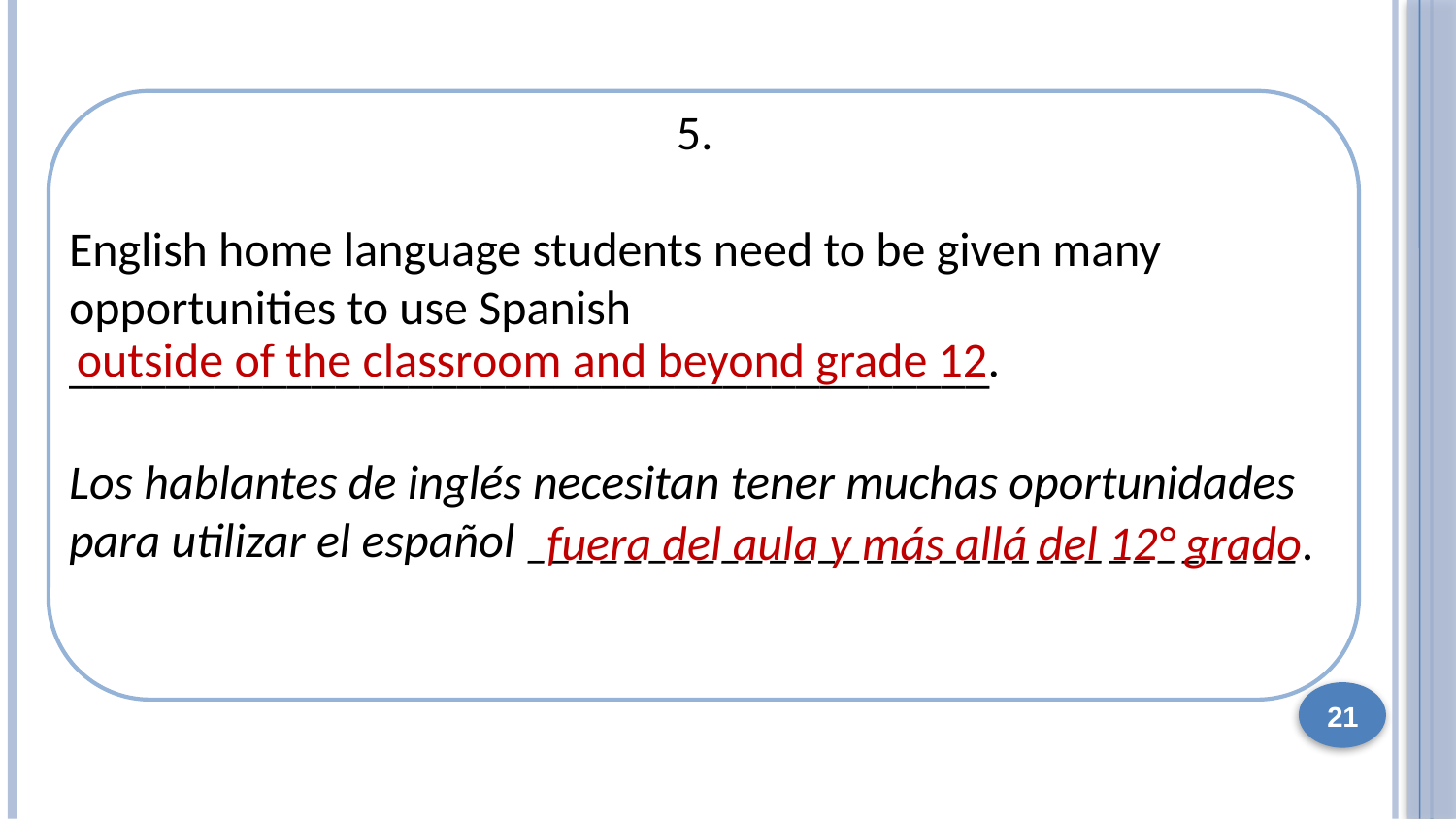

.  Research shows that all DLI children – regdless of home language –_______.

La investigación muestra que todos los niños de DLI, independientemente del idioma que se hable en casa, _______.
.  Research shows that all DLI children – regardless of home language –_______.

La investigación muestra que todos los niños de DLI, independientemente del idioma que se hable en casa, _______.

5.

English home language students need to be given many opportunities to use Spanish
______________________________________

Los hablantes de inglés necesitan tener muchas oportunidades para utilizar el español ________________________________
outside of the classroom and beyond grade 12.
fuera del aula y más allá del 12° grado.
21